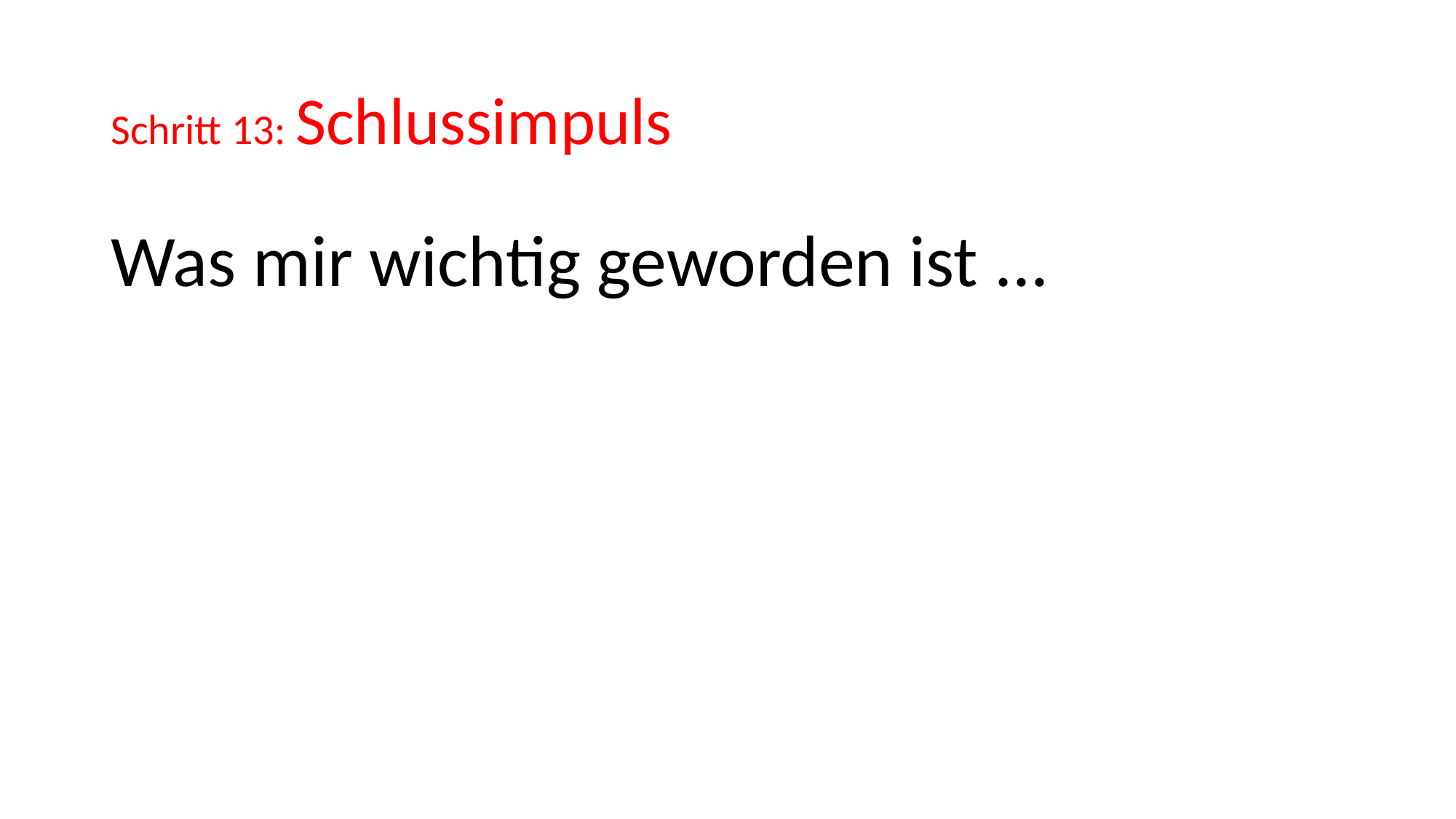

# Schritt 13: Schlussimpuls
Was mir wichtig geworden ist ...